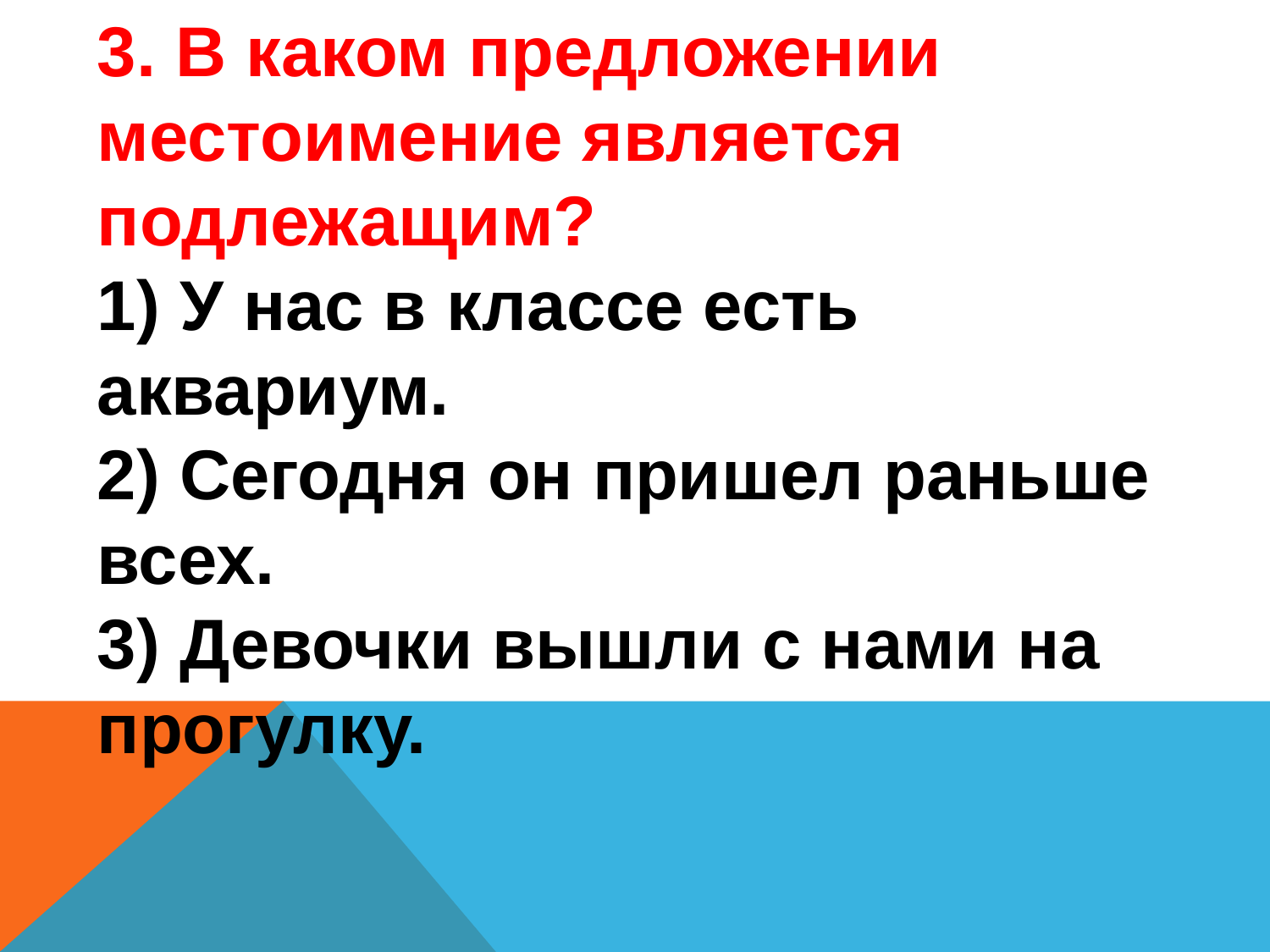

3. В каком предложении местоимение является подлежащим?
1) У нас в классе есть аквариум.
2) Сегодня он пришел раньше всех.
3) Девочки вышли с нами на прогулку.
#